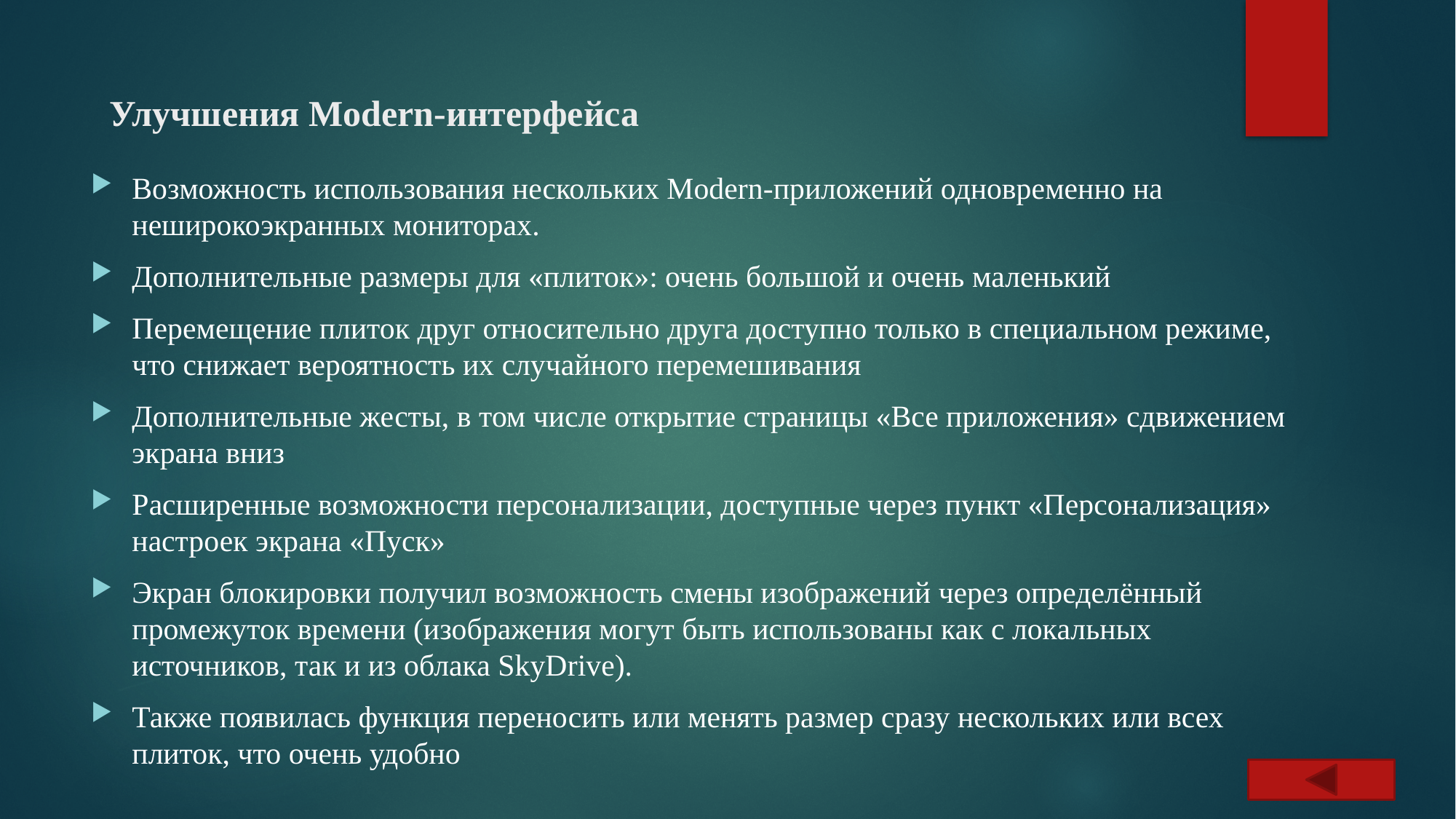

# Улучшения Modern-интерфейса
Возможность использования нескольких Modern-приложений одновременно на неширокоэкранных мониторах.
Дополнительные размеры для «плиток»: очень большой и очень маленький
Перемещение плиток друг относительно друга доступно только в специальном режиме, что снижает вероятность их случайного перемешивания
Дополнительные жесты, в том числе открытие страницы «Все приложения» сдвижением экрана вниз
Расширенные возможности персонализации, доступные через пункт «Персонализация» настроек экрана «Пуск»
Экран блокировки получил возможность смены изображений через определённый промежуток времени (изображения могут быть использованы как с локальных источников, так и из облака SkyDrive).
Также появилась функция переносить или менять размер сразу нескольких или всех плиток, что очень удобно